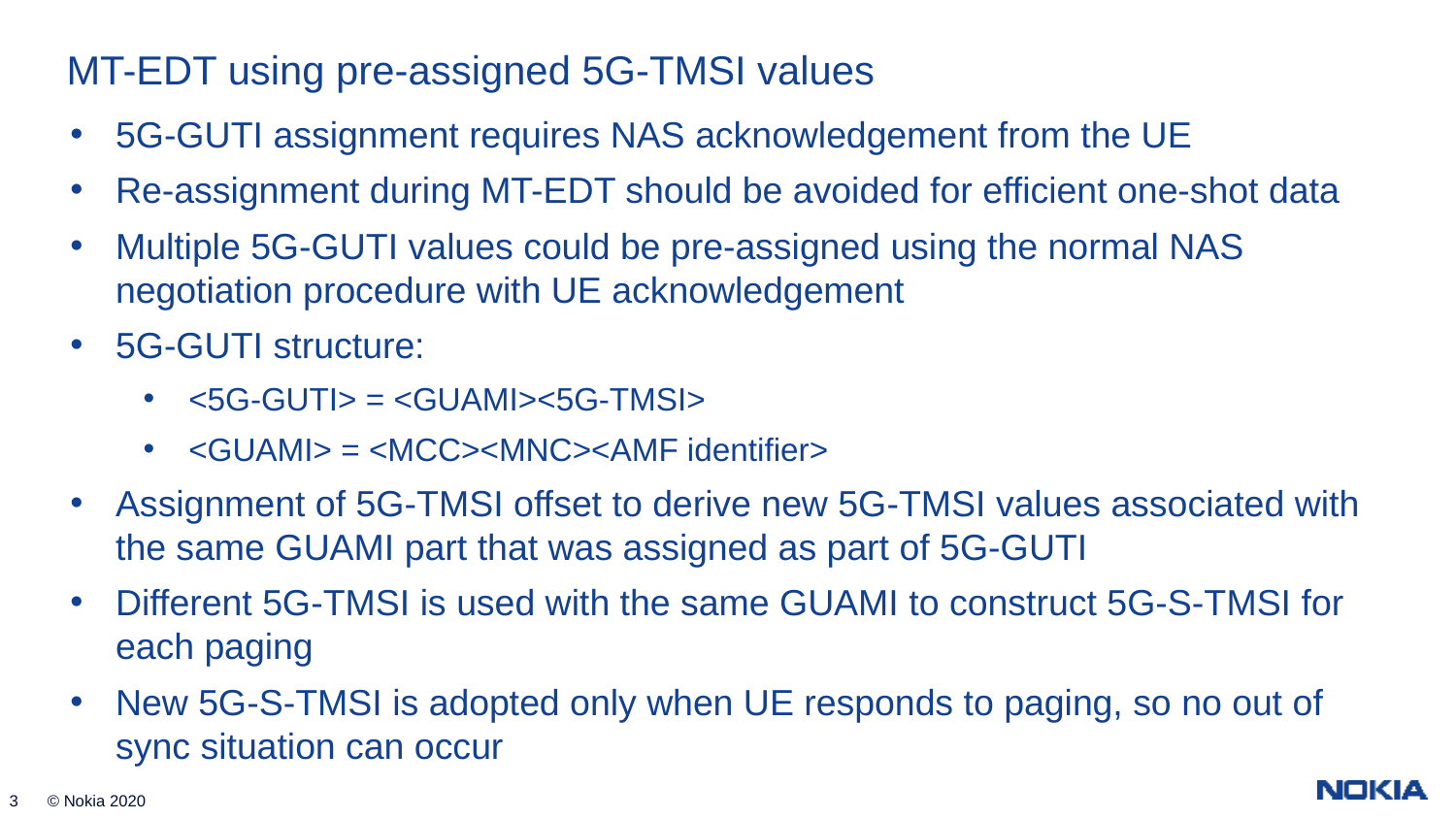

# MT-EDT using pre-assigned 5G-TMSI values
5G-GUTI assignment requires NAS acknowledgement from the UE
Re-assignment during MT-EDT should be avoided for efficient one-shot data
Multiple 5G-GUTI values could be pre-assigned using the normal NAS negotiation procedure with UE acknowledgement
5G-GUTI structure:
<5G-GUTI> = <GUAMI><5G-TMSI>
<GUAMI> = <MCC><MNC><AMF identifier>
Assignment of 5G-TMSI offset to derive new 5G-TMSI values associated with the same GUAMI part that was assigned as part of 5G-GUTI
Different 5G-TMSI is used with the same GUAMI to construct 5G-S-TMSI for each paging
New 5G-S-TMSI is adopted only when UE responds to paging, so no out of sync situation can occur